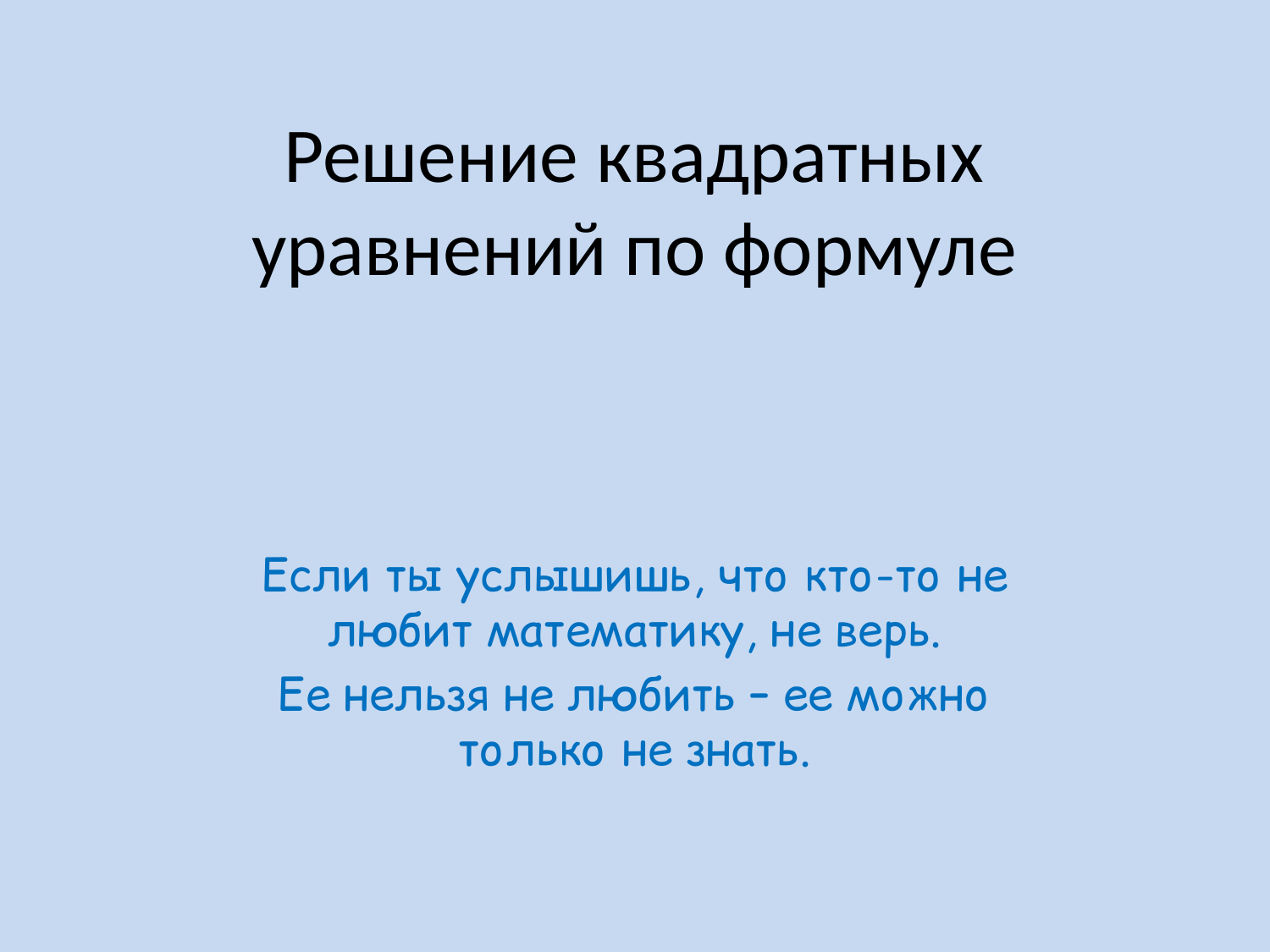

# Решение квадратных уравнений по формуле
Если ты услышишь, что кто-то не любит математику, не верь.
Ее нельзя не любить – ее можно только не знать.